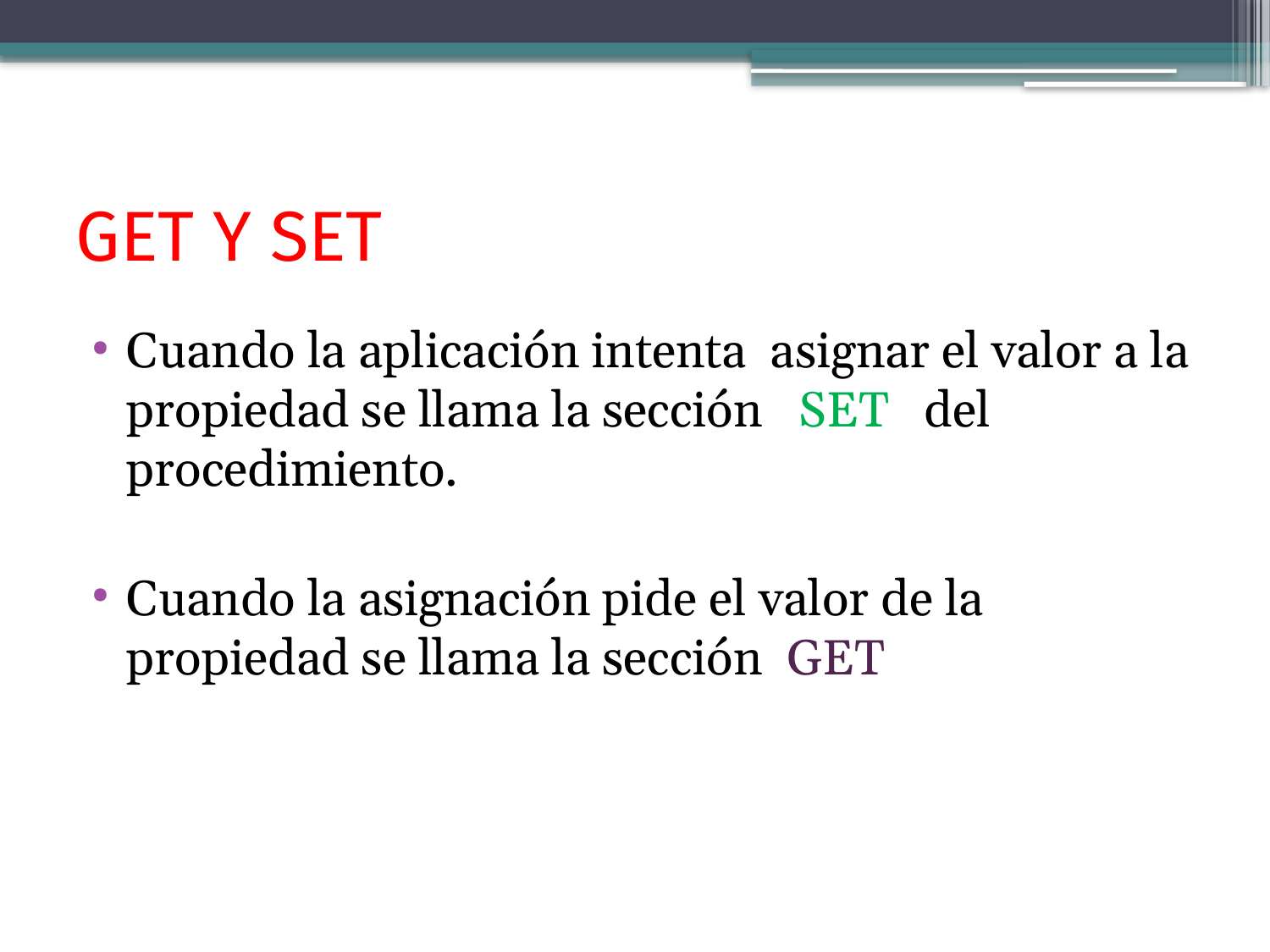

# GET Y SET
Cuando la aplicación intenta  asignar el valor a la propiedad se llama la sección   SET   del procedimiento.

Cuando la asignación pide el valor de la propiedad se llama la sección  GET